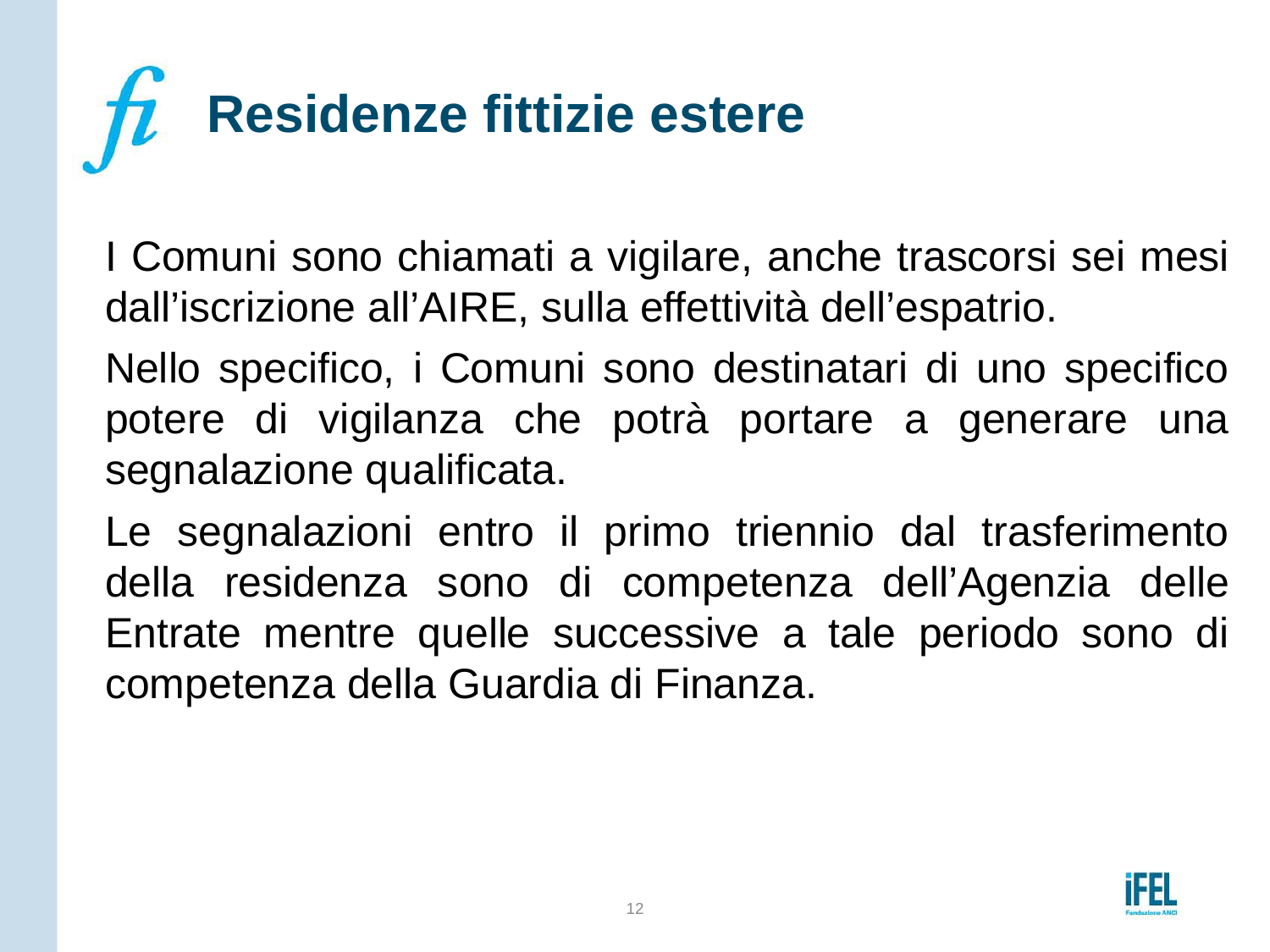

# Residenze fittizie estere
I Comuni sono chiamati a vigilare, anche trascorsi sei mesi dall’iscrizione all’AIRE, sulla effettività dell’espatrio.
Nello specifico, i Comuni sono destinatari di uno specifico potere di vigilanza che potrà portare a generare una segnalazione qualificata.
Le segnalazioni entro il primo triennio dal trasferimento della residenza sono di competenza dell’Agenzia delle Entrate mentre quelle successive a tale periodo sono di competenza della Guardia di Finanza.

12